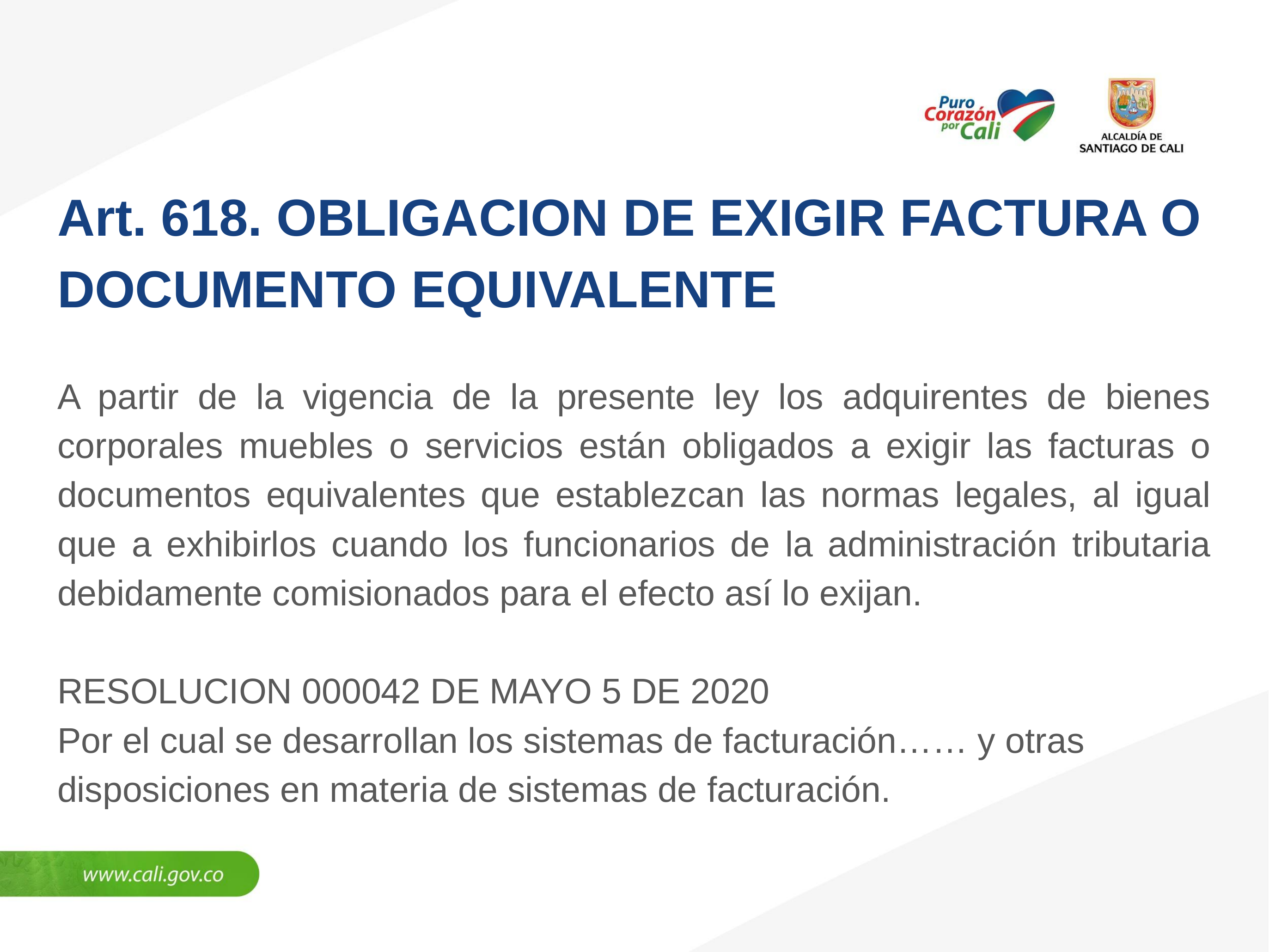

Art. 618. OBLIGACION DE EXIGIR FACTURA O DOCUMENTO EQUIVALENTE

A partir de la vigencia de la presente ley los adquirentes de bienes corporales muebles o servicios están obligados a exigir las facturas o documentos equivalentes que establezcan las normas legales, al igual que a exhibirlos cuando los funcionarios de la administración tributaria debidamente comisionados para el efecto así lo exijan.

RESOLUCION 000042 DE MAYO 5 DE 2020
Por el cual se desarrollan los sistemas de facturación…… y otras disposiciones en materia de sistemas de facturación.